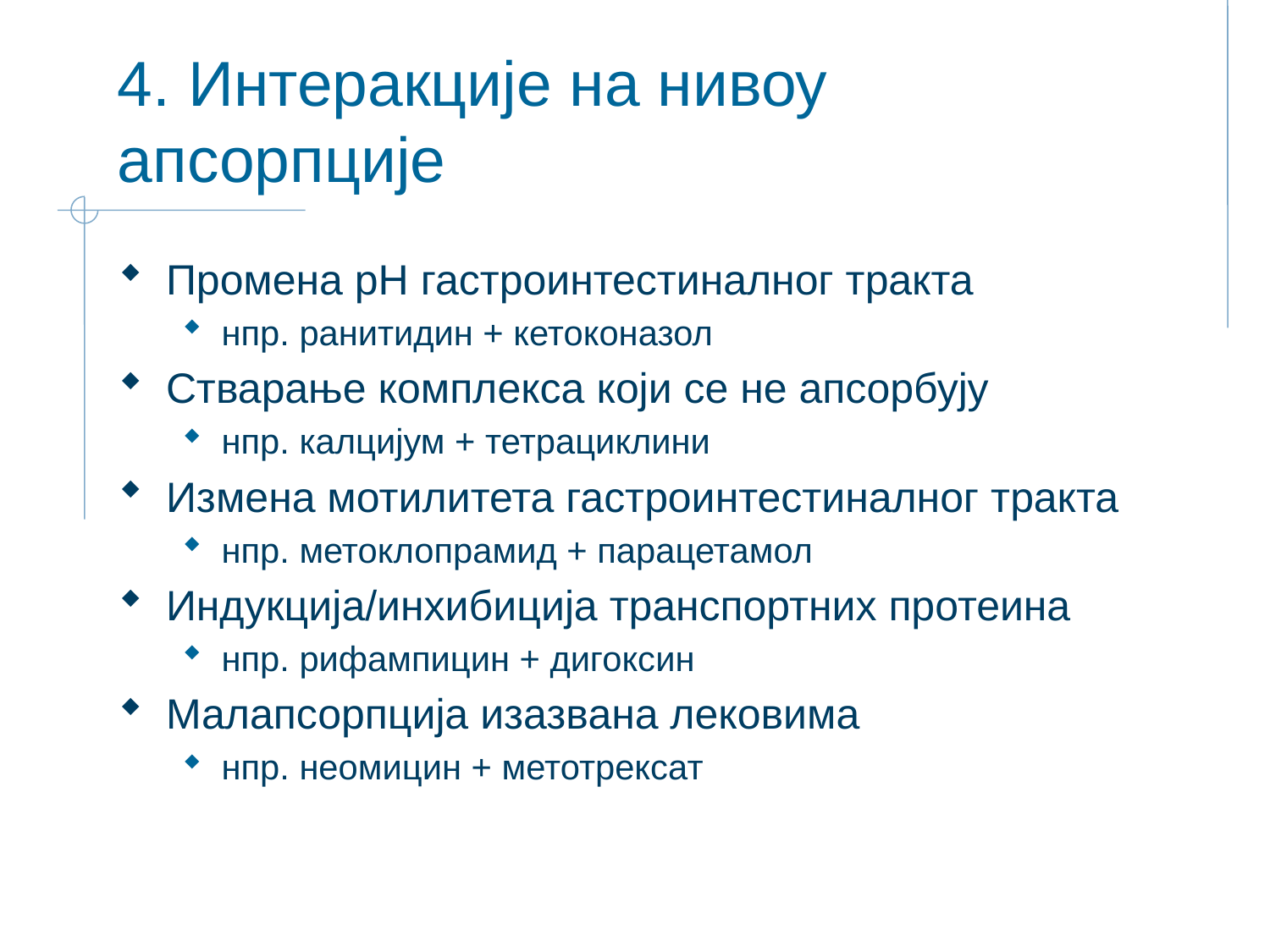

# 4. Интеракције на нивоу апсорпције
Промена pH гастроинтестиналног тракта
нпр. ранитидин + кетоконазол
Стварање комплекса који се не апсорбују
нпр. калцијум + тетрациклини
Измена мотилитета гастроинтестиналног тракта
нпр. метоклопрамид + парацетамол
Индукција/инхибиција транспортних протеина
нпр. рифампицин + дигоксин
Малапсорпција изазвана лековима
нпр. неомицин + метотрексат